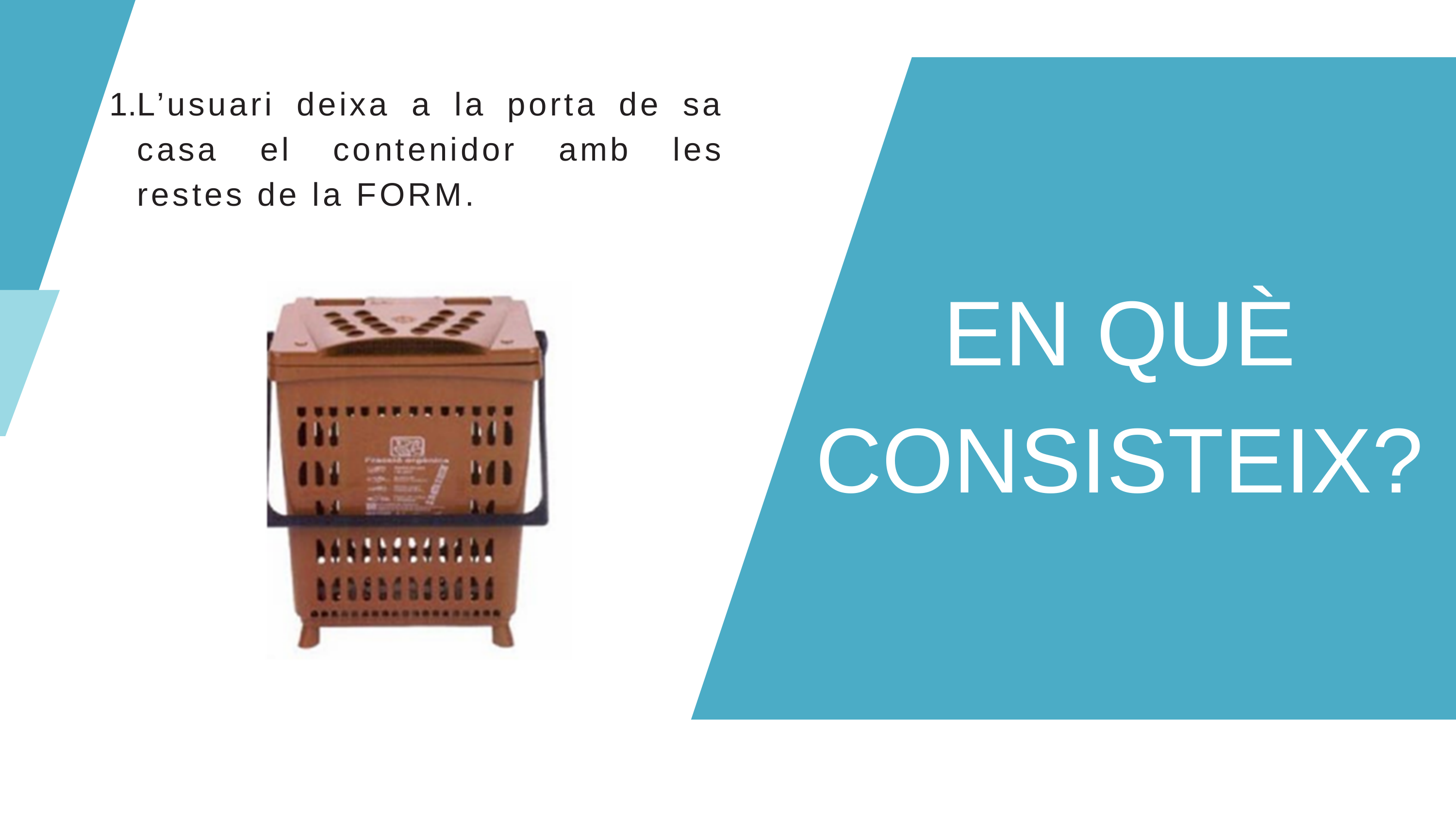

L’usuari deixa a la porta de sa casa el contenidor amb les restes de la FORM.

EN QUÈ CONSISTEIX?